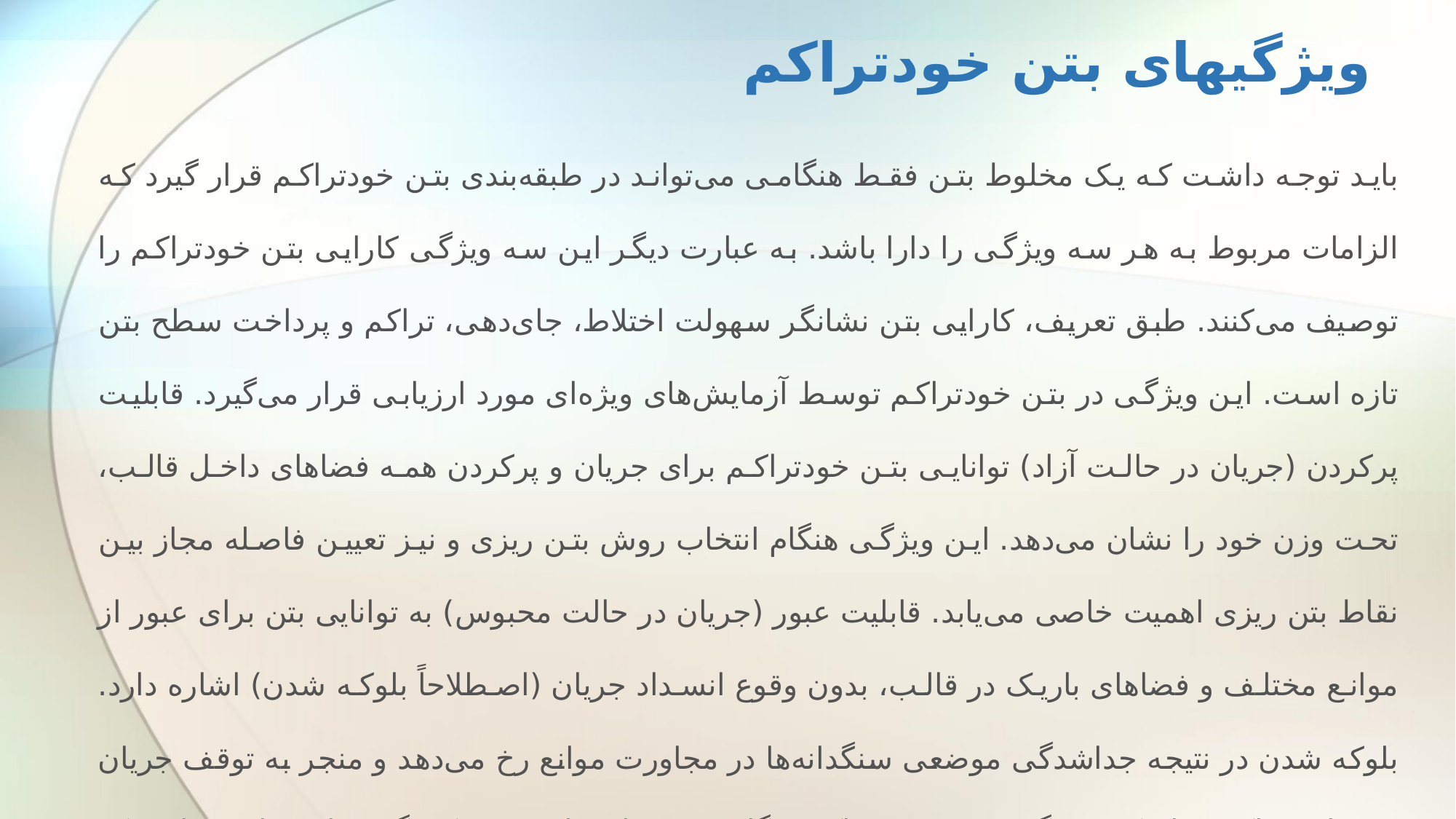

# ویژگی­های بتن خودتراکم
باید توجه داشت که یک مخلوط بتن فقط هنگامی می‌تواند در طبقه‌بندی بتن خودتراکم قرار گیرد که الزامات مربوط به هر سه ویژگی را دارا باشد. به عبارت دیگر این سه ویژگی کارایی بتن خودتراکم را توصیف می‌کنند. طبق تعریف، کارایی بتن نشانگر سهولت اختلاط، جای‌دهی، تراکم و پرداخت سطح بتن تازه است. این ویژگی در بتن خودتراکم توسط آزمایش‌های ویژه‌ای مورد ارزیابی قرار می‌گیرد. قابلیت پرکردن (جریان در حالت آزاد) توانایی بتن خودتراکم برای جریان و پرکردن همه فضاهای داخل قالب، تحت وزن خود را نشان می‌دهد. این ویژگی هنگام انتخاب روش بتن ریزی و نیز تعیین فاصله مجاز بین نقاط بتن ریزی اهمیت خاصی می‌یابد. قابلیت عبور (جریان در حالت محبوس) به توانایی بتن برای عبور از موانع مختلف و فضاهای باریک در قالب، بدون وقوع انسداد جریان (اصطلاحاً بلوکه شدن) اشاره دارد. بلوکه شدن در نتیجه جداشدگی موضعی سنگدانه‌ها در مجاورت موانع رخ می‌دهد و منجر به توقف جریان در غیاب تراکم دینامیکی می‌گردد. بتن خودتراکم هنگامی می‌تواند ظرفیت پرکنندگی زیادی داشته باشد که حد مناسبی از قابلیت عبور و قابلیت پرکنندگی را به صورت همزمان داشته باشد تا بتواند یک مقطع خاص را فقط تحت نیروی ثقل پر کند.